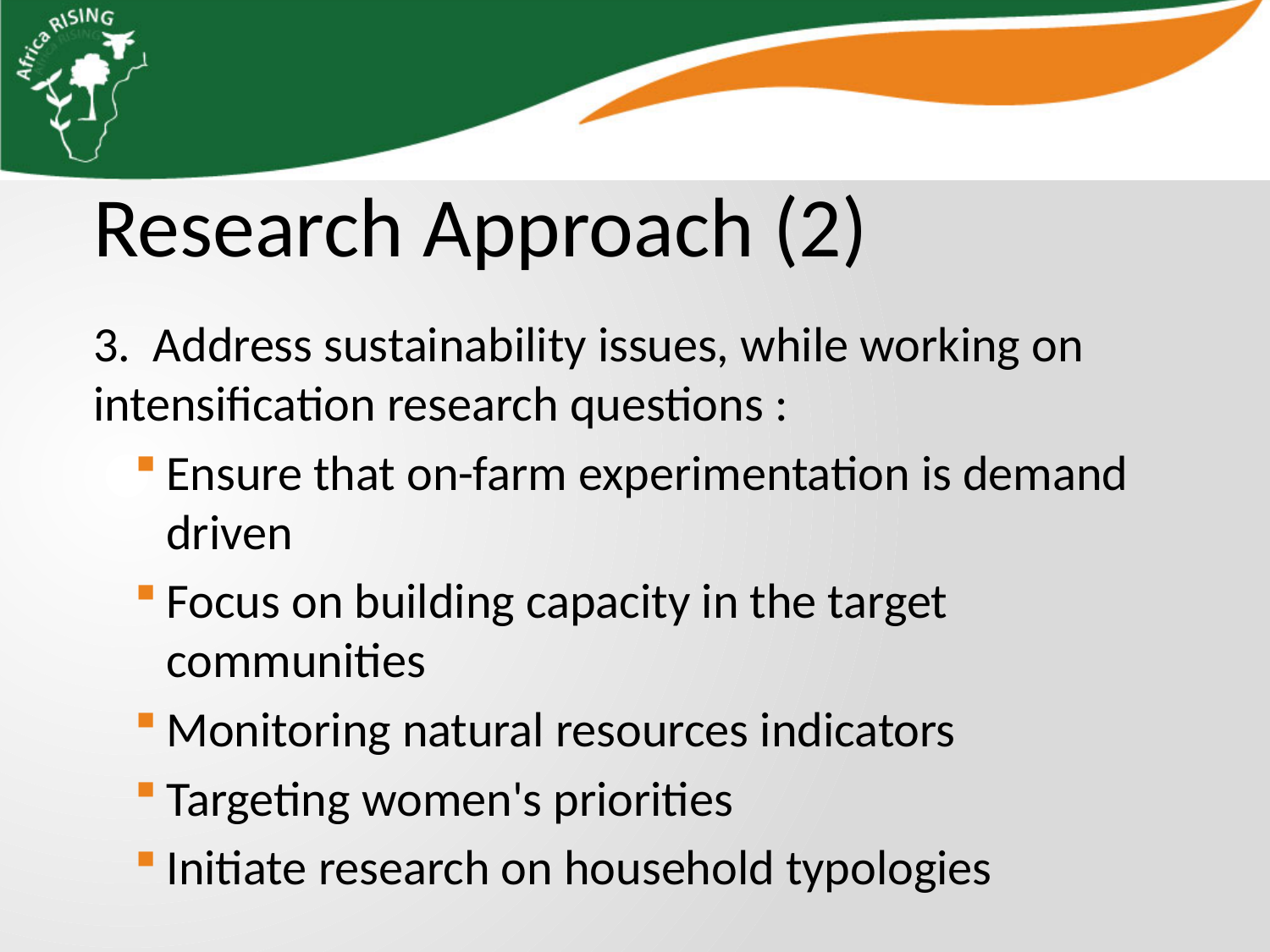

Research Approach (2)

3.  Address sustainability issues, while working on intensification research questions :
Ensure that on-farm experimentation is demand driven
Focus on building capacity in the target communities
Monitoring natural resources indicators
Targeting women's priorities
Initiate research on household typologies